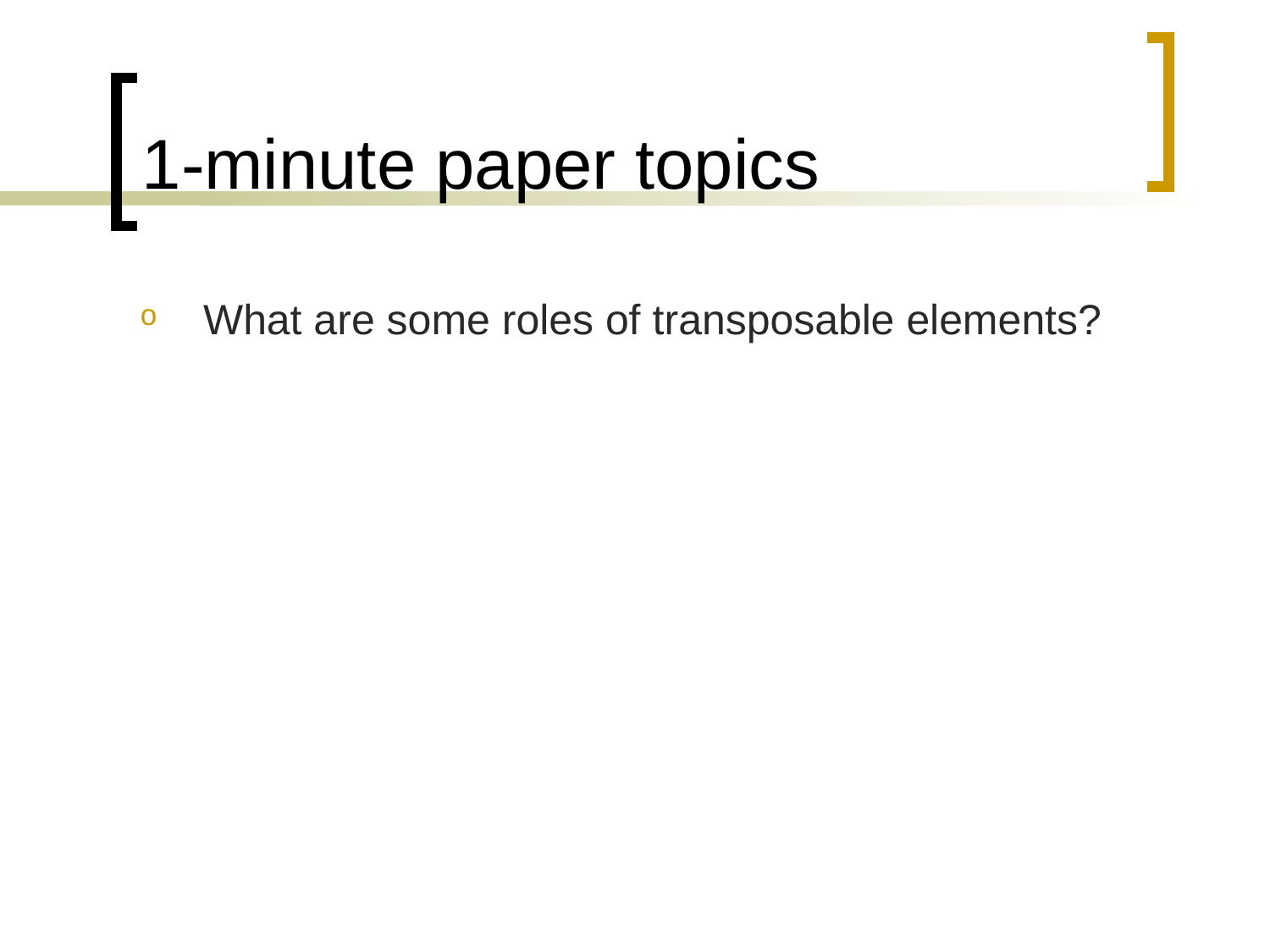

# 1-minute paper topics
What are some roles of transposable elements?